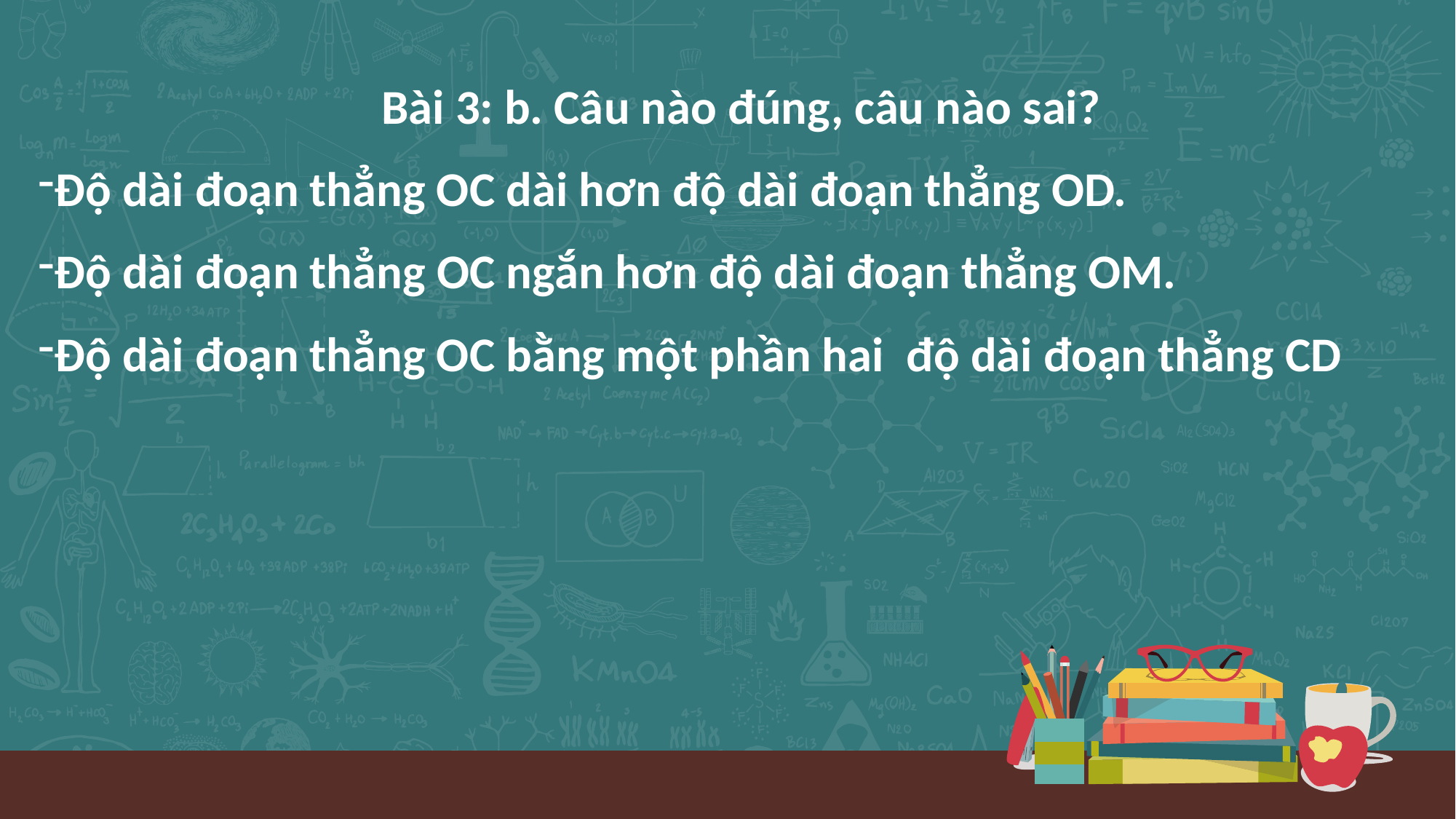

Bài 3: b. Câu nào đúng, câu nào sai?
Độ dài đoạn thẳng OC dài hơn độ dài đoạn thẳng OD.
Độ dài đoạn thẳng OC ngắn hơn độ dài đoạn thẳng OM.
Độ dài đoạn thẳng OC bằng một phần hai  độ dài đoạn thẳng CD